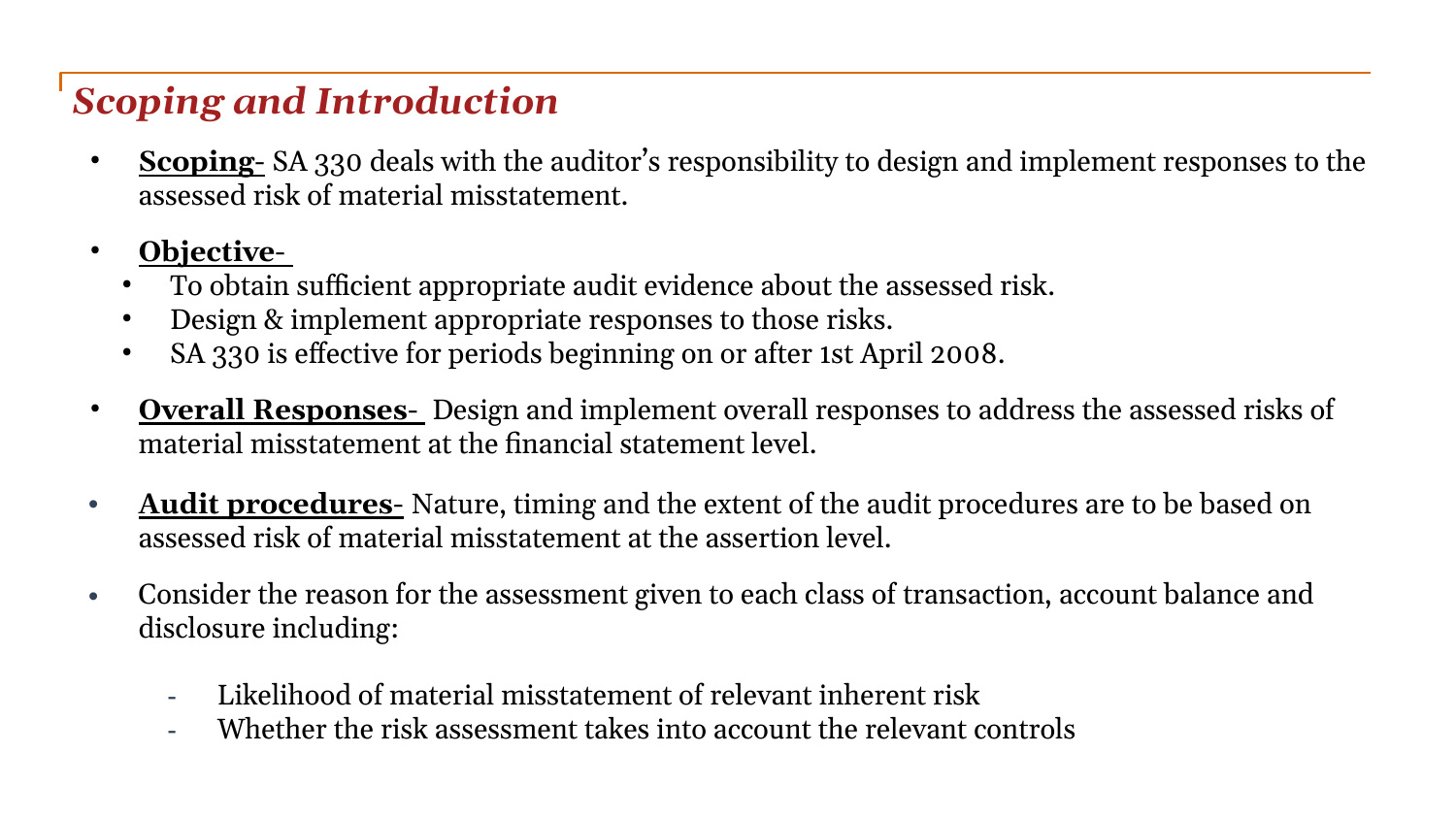

Scoping and Introduction
Scoping- SA 330 deals with the auditor’s responsibility to design and implement responses to the assessed risk of material misstatement.
Objective-
To obtain sufficient appropriate audit evidence about the assessed risk.
Design & implement appropriate responses to those risks.
SA 330 is effective for periods beginning on or after 1st April 2008.
Overall Responses-  Design and implement overall responses to address the assessed risks of material misstatement at the financial statement level.
Audit procedures- Nature, timing and the extent of the audit procedures are to be based on assessed risk of material misstatement at the assertion level.
Consider the reason for the assessment given to each class of transaction, account balance and disclosure including:
Likelihood of material misstatement of relevant inherent risk
Whether the risk assessment takes into account the relevant controls